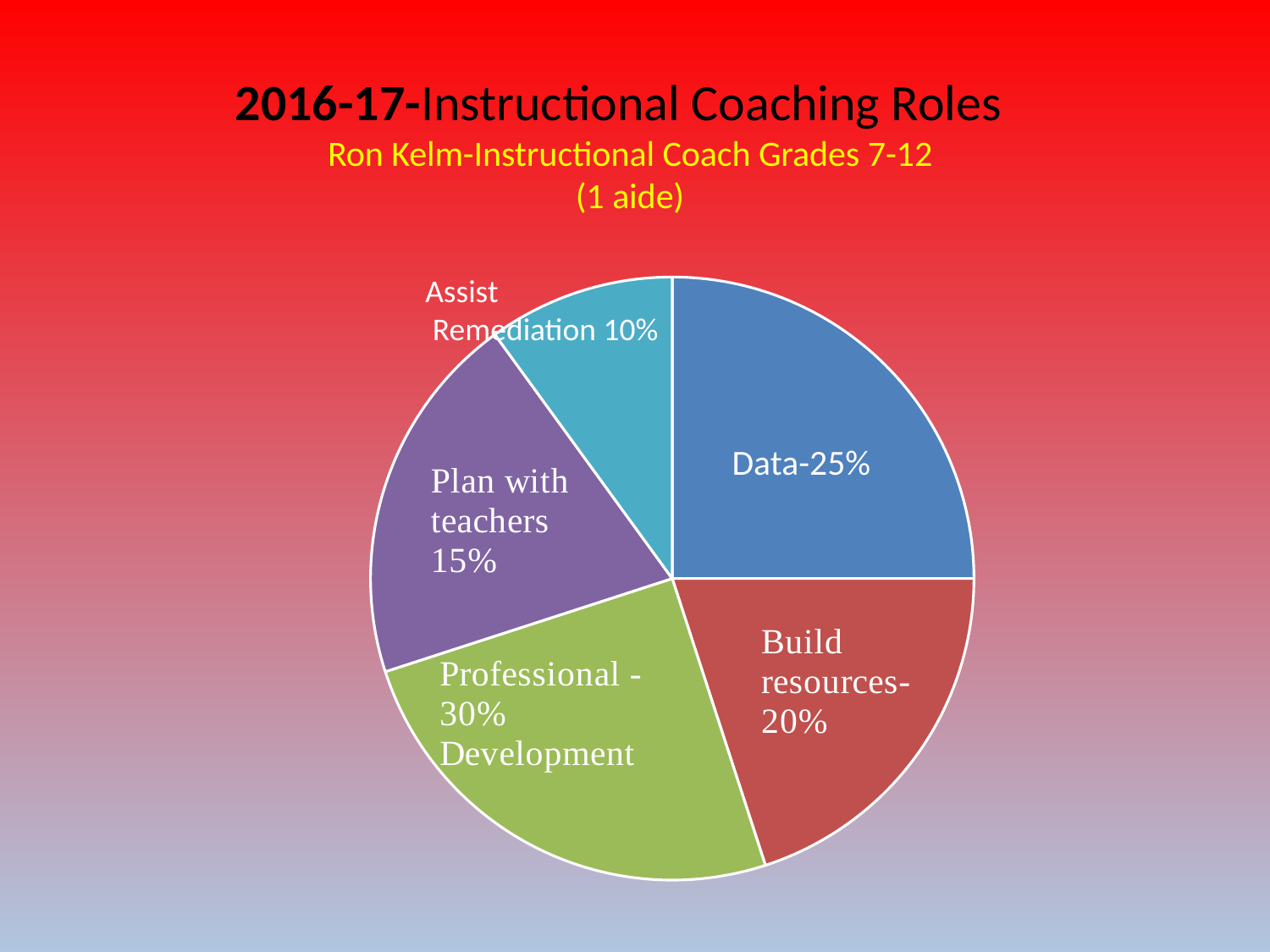

# 2016-17-Instructional Coaching Roles Ron Kelm-Instructional Coach Grades 7-12 (1 aide)

### Chart

| Category | Column1 |
|---|---|
| Data Facilitator/Analysis | 25.0 |
| Build Resources | 20.0 |
| Professional Development | 25.0 |
| Plan with teachers  | 20.0 |
| Assist Remediation | 10.0 |
Assist
 Remediation 10%
Data-25%